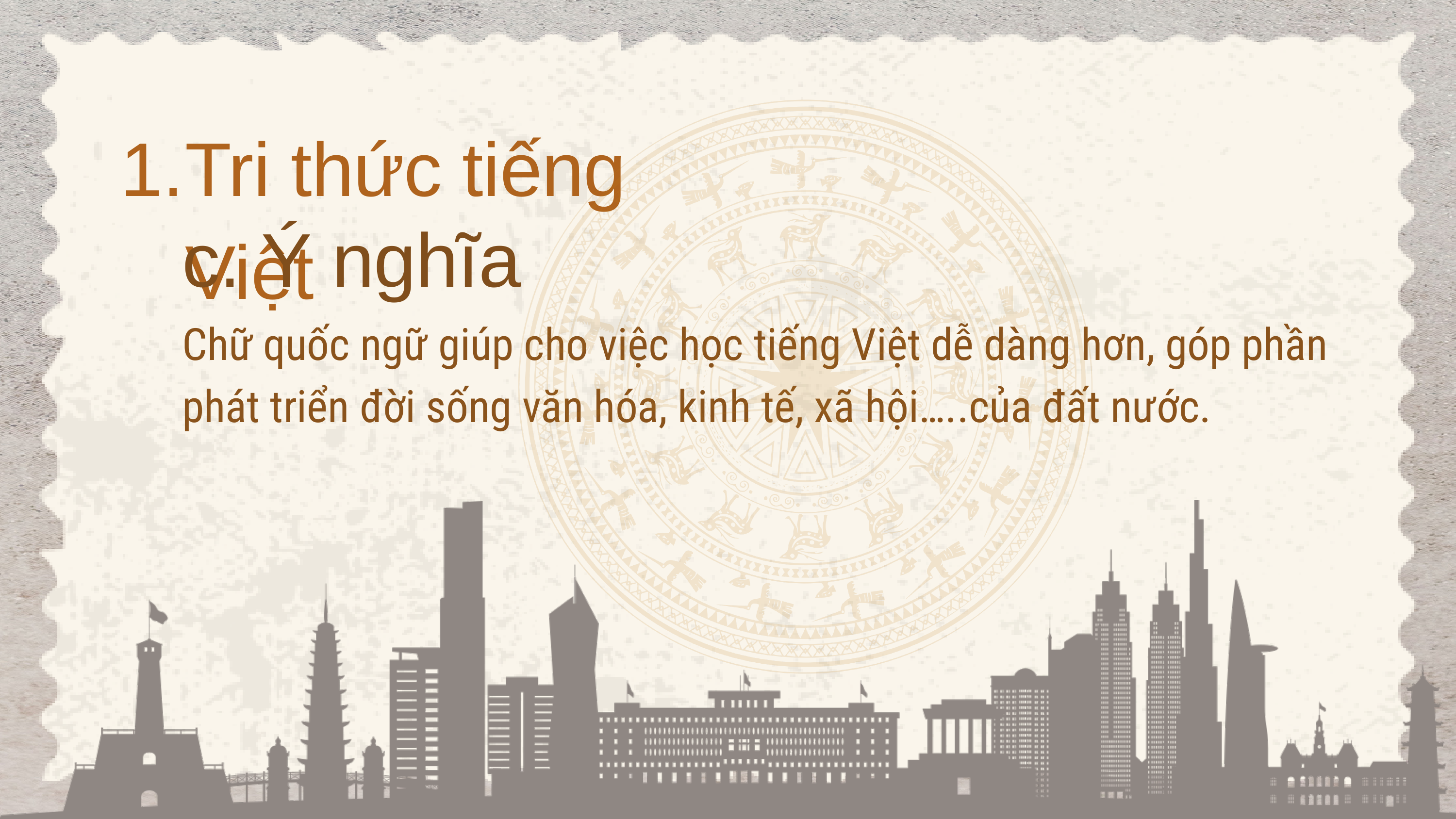

Tri thức tiếng Việt
c. Ý nghĩa
Chữ quốc ngữ giúp cho việc học tiếng Việt dễ dàng hơn, góp phần phát triển đời sống văn hóa, kinh tế, xã hội…..của đất nước.